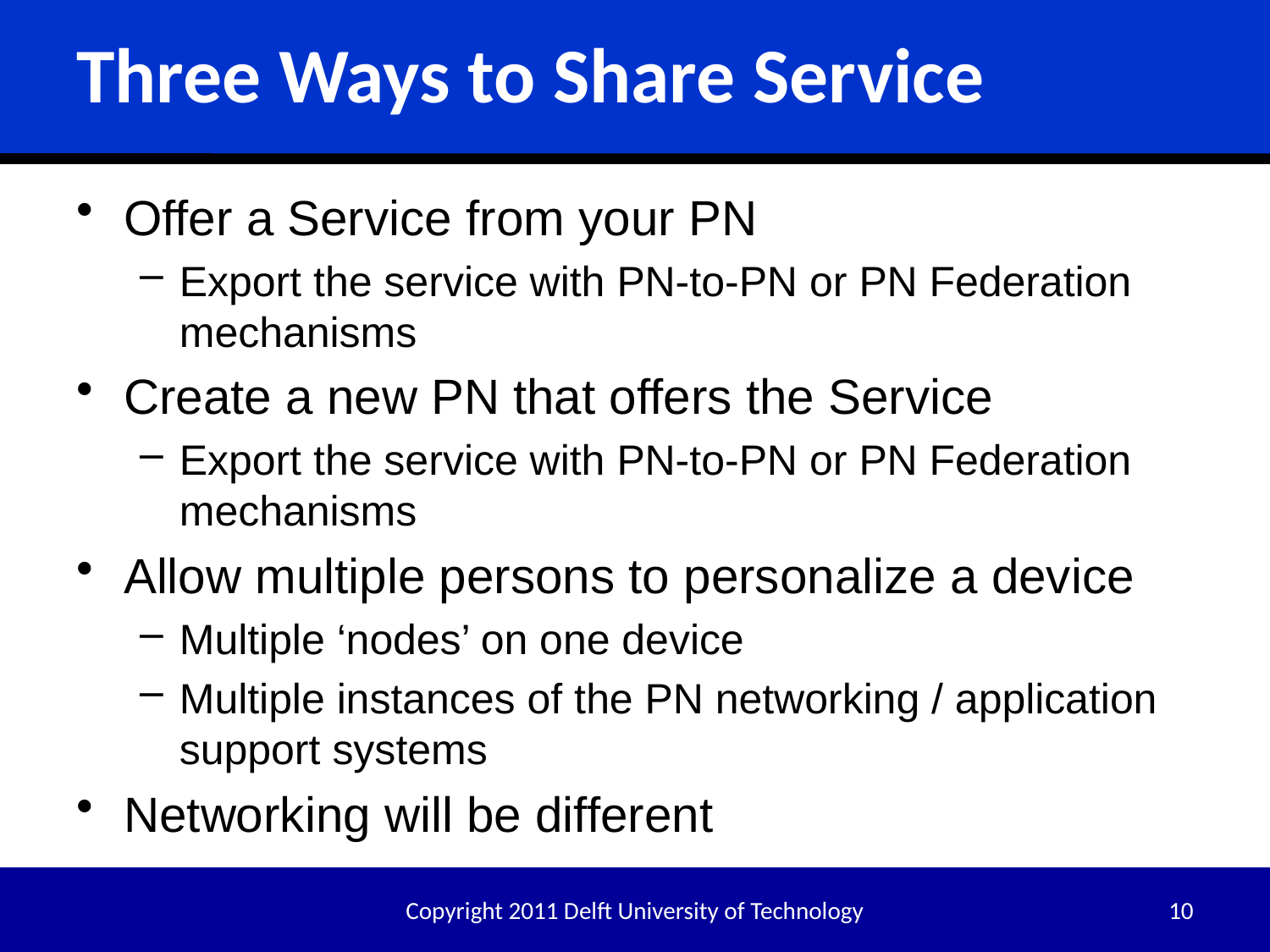

# Three Ways to Share Service
Offer a Service from your PN
Export the service with PN-to-PN or PN Federation mechanisms
Create a new PN that offers the Service
Export the service with PN-to-PN or PN Federation mechanisms
Allow multiple persons to personalize a device
Multiple ‘nodes’ on one device
Multiple instances of the PN networking / application support systems
Networking will be different
Copyright 2011 Delft University of Technology
10